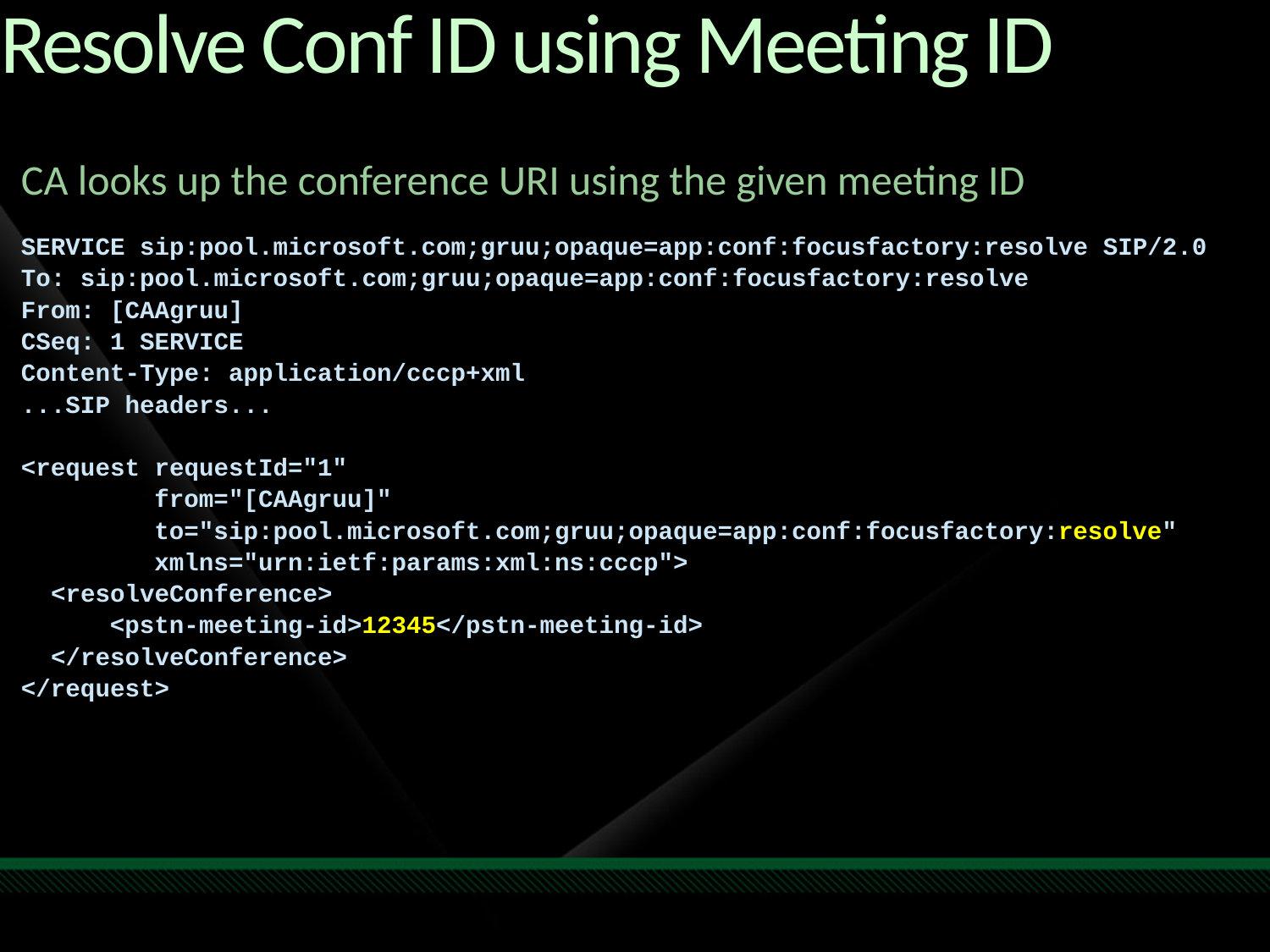

Resolve Conf ID using Meeting ID
CA looks up the conference URI using the given meeting ID

SERVICE sip:pool.microsoft.com;gruu;opaque=app:conf:focusfactory:resolve SIP/2.0
To: sip:pool.microsoft.com;gruu;opaque=app:conf:focusfactory:resolve
From: [CAAgruu]
CSeq: 1 SERVICE
Content-Type: application/cccp+xml
...SIP headers...

<request requestId="1"
         from="[CAAgruu]"
         to="sip:pool.microsoft.com;gruu;opaque=app:conf:focusfactory:resolve"
         xmlns="urn:ietf:params:xml:ns:cccp">
  <resolveConference>
      <pstn-meeting-id>12345</pstn-meeting-id>
  </resolveConference>
</request>